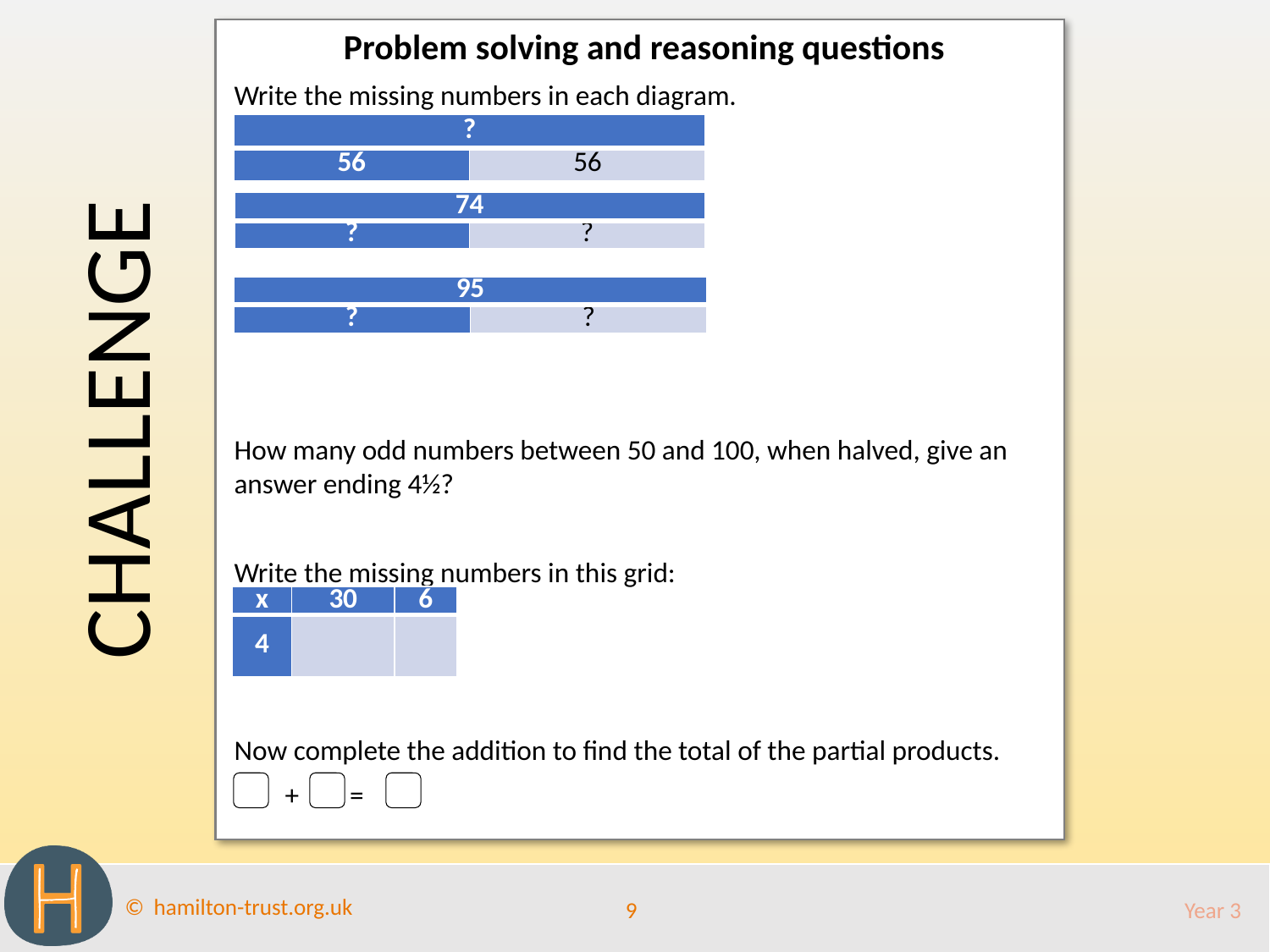

Problem solving and reasoning questions
Write the missing numbers in each diagram.

How many odd numbers between 50 and 100, when halved, give an answer ending 4½?

Write the missing numbers in this grid:

Now complete the addition to find the total of the partial products.
        +        =

CHALLENGE
| ? |  |
| --- | --- |
| 56 | 56 |
| 74 |  |
| --- | --- |
| ? | ? |
| 95 |  |
| --- | --- |
| ? | ? |
| x | 30 | 6 |
| --- | --- | --- |
| 4 |  |  |

9
Year 3